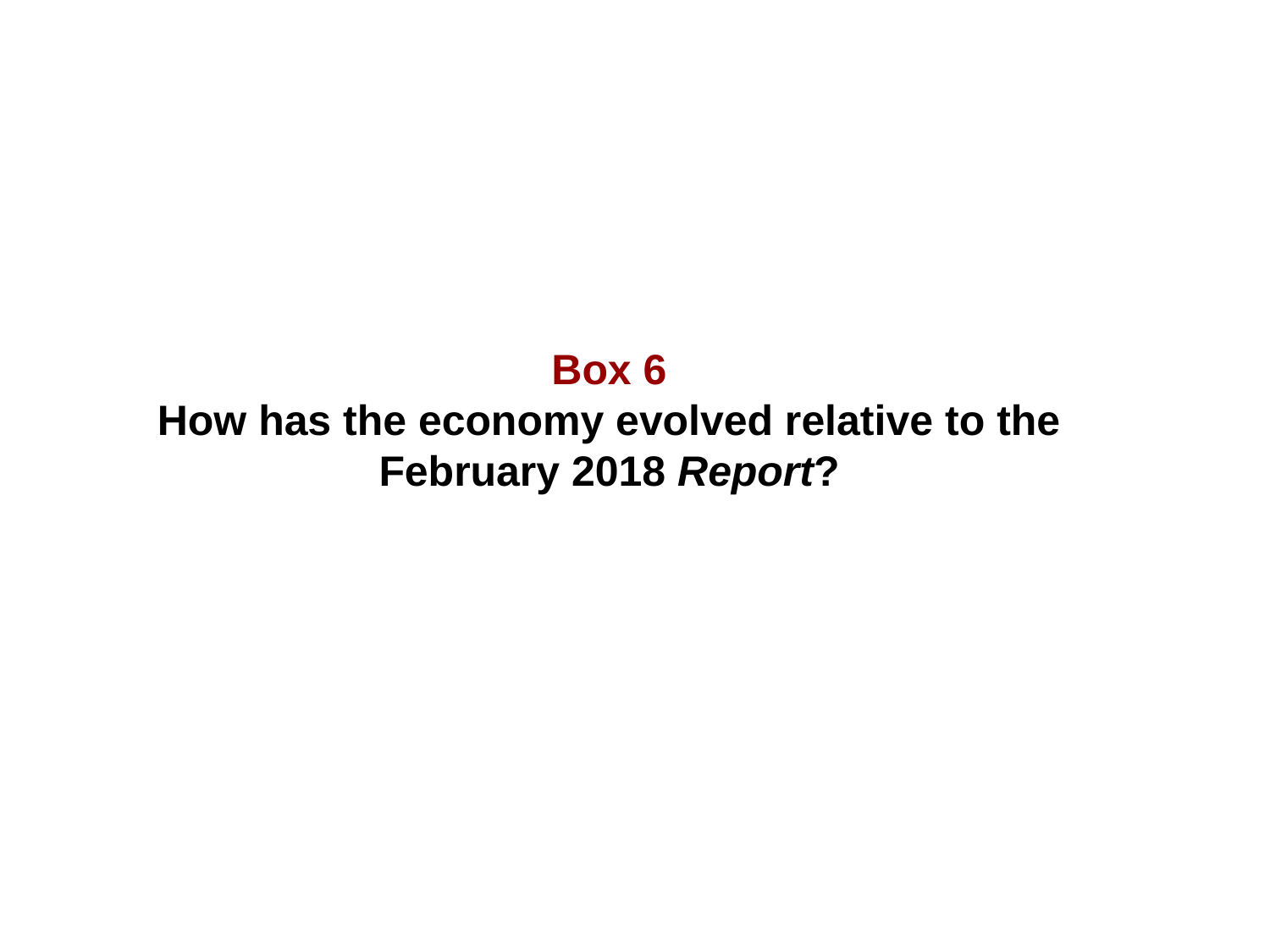

Box 6
How has the economy evolved relative to the February 2018 Report?